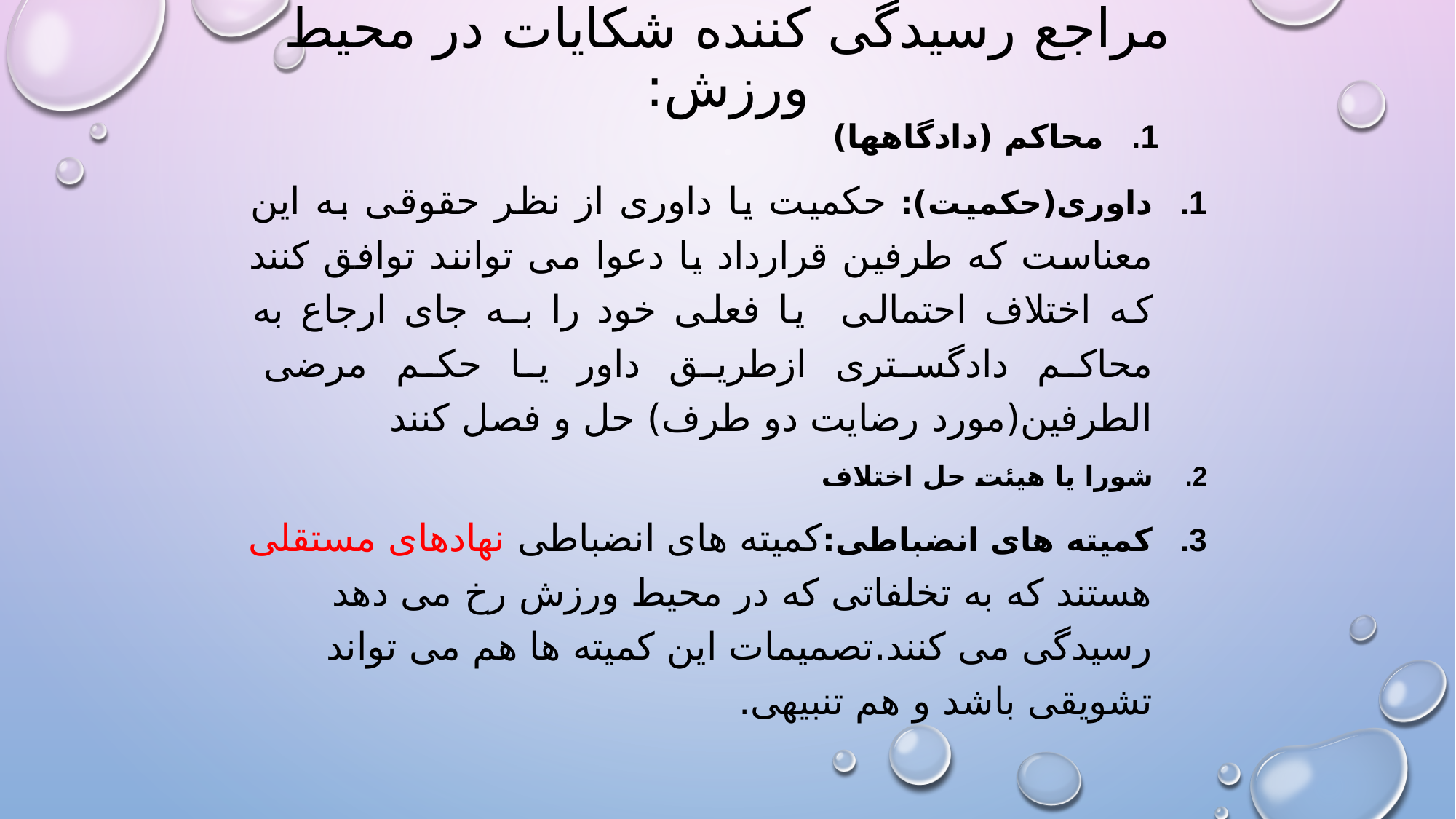

# مراجع رسیدگی کننده شکایات در محیط ورزش:
محاکم (دادگاهها)
داوری(حکمیت): حکمیت یا داوری از نظر حقوقی به این معناست که طرفین قرارداد یا دعوا می توانند توافق کنند که اختلاف احتمالی  یا فعلی خود را بـه جای ارجاع به محاکم دادگستری ازطریق داور یا حکم مرضی الطرفین(مورد رضایت دو طرف) حل و فصل کنند
شورا یا هیئت حل اختلاف
کمیته های انضباطی:کمیته های انضباطی نهادهای مستقلی هستند که به تخلفاتی که در محیط ورزش رخ می دهد رسیدگی می کنند.تصمیمات این کمیته ها هم می تواند تشویقی باشد و هم تنبیهی.